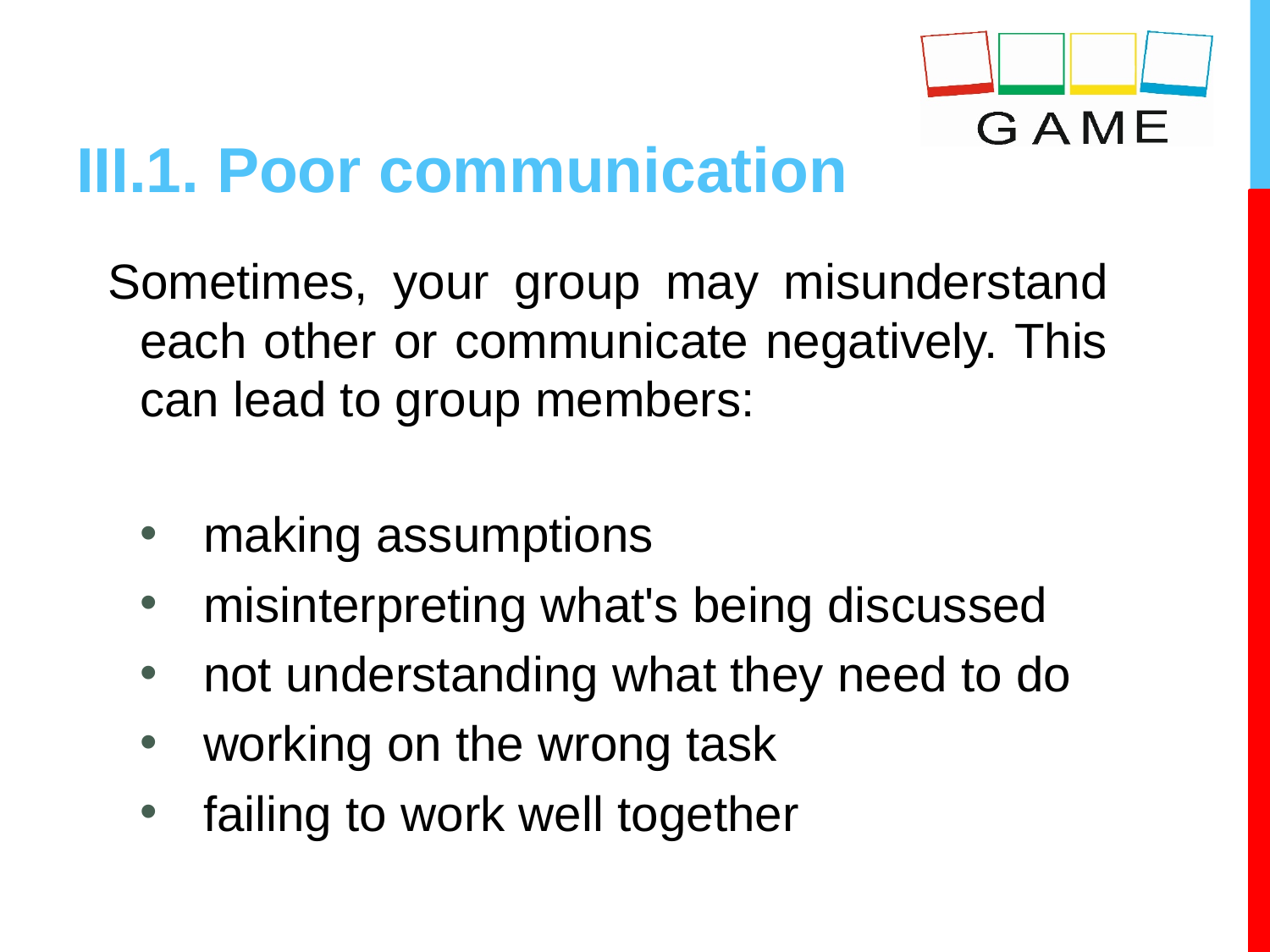

# III.1. Poor communication
Sometimes, your group may misunderstand each other or communicate negatively. This can lead to group members:

making assumptions
misinterpreting what's being discussed
not understanding what they need to do
working on the wrong task
failing to work well together